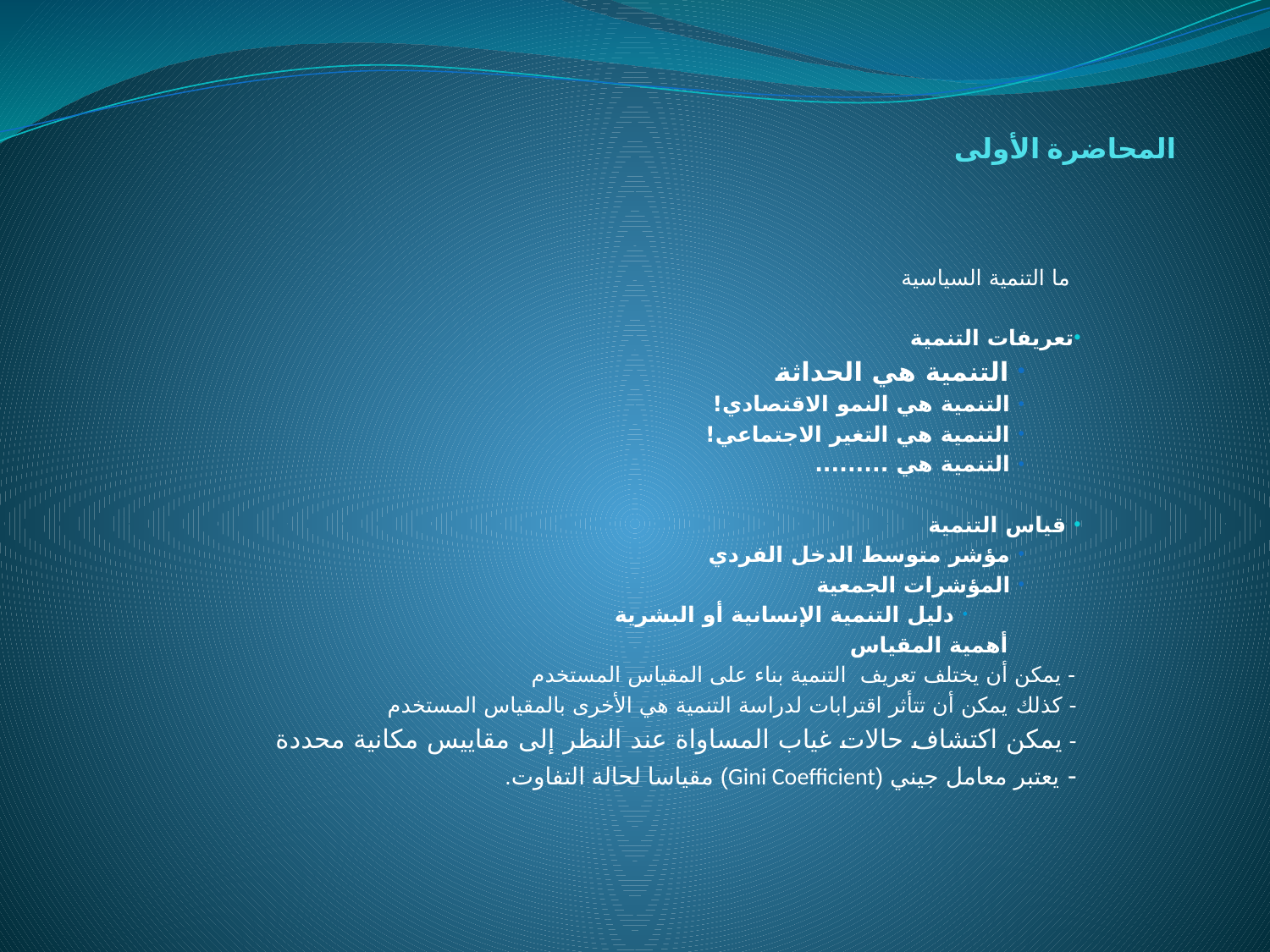

# المحاضرة الأولى
 ما التنمية السياسية

تعريفات التنمية
 التنمية هي الحداثة
 التنمية هي النمو الاقتصادي!
 التنمية هي التغير الاجتماعي!
 التنمية هي .........

 قياس التنمية
 مؤشر متوسط الدخل الفردي
 المؤشرات الجمعية
 دليل التنمية الإنسانية أو البشرية
         أهمية المقياس
	- يمكن أن يختلف تعريف  التنمية بناء على المقياس المستخدم
	- كذلك يمكن أن تتأثر اقترابات لدراسة التنمية هي الأخرى بالمقياس المستخدم
	- يمكن اكتشاف حالات غياب المساواة عند النظر إلى مقاييس مكانية محددة
	- يعتبر معامل جيني (Gini Coefficient) مقياسا لحالة التفاوت.